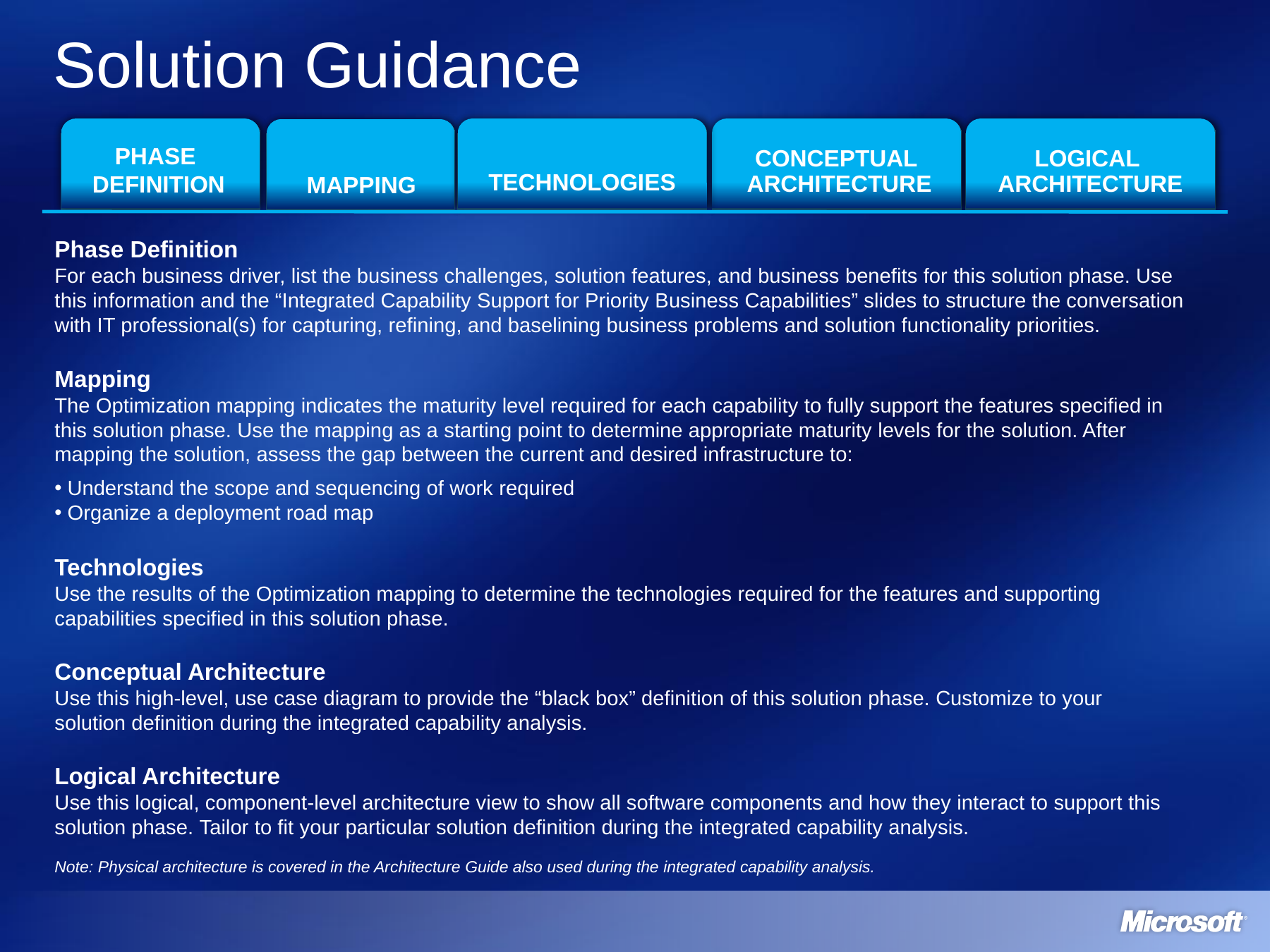

# Solution Guidance

PHASE
DEFINITION

TECHNOLOGIES

CONCEPTUAL
ARCHITECTURE

LOGICAL
ARCHITECTURE

MAPPING

PHASE
DEFINITION

MAPPING

TECHNOLOGIES

CONCEPTUAL
ARCHITECTURE

LOGICAL
ARCHITECTURE
Phase Definition
For each business driver, list the business challenges, solution features, and business benefits for this solution phase. Use this information and the “Integrated Capability Support for Priority Business Capabilities” slides to structure the conversation with IT professional(s) for capturing, refining, and baselining business problems and solution functionality priorities.
Mapping
The Optimization mapping indicates the maturity level required for each capability to fully support the features specified in this solution phase. Use the mapping as a starting point to determine appropriate maturity levels for the solution. After mapping the solution, assess the gap between the current and desired infrastructure to:
Understand the scope and sequencing of work required
Organize a deployment road map
Technologies
Use the results of the Optimization mapping to determine the technologies required for the features and supporting capabilities specified in this solution phase.
Conceptual Architecture
Use this high-level, use case diagram to provide the “black box” definition of this solution phase. Customize to your solution definition during the integrated capability analysis.
Logical Architecture
Use this logical, component-level architecture view to show all software components and how they interact to support this solution phase. Tailor to fit your particular solution definition during the integrated capability analysis.
Note: Physical architecture is covered in the Architecture Guide also used during the integrated capability analysis.